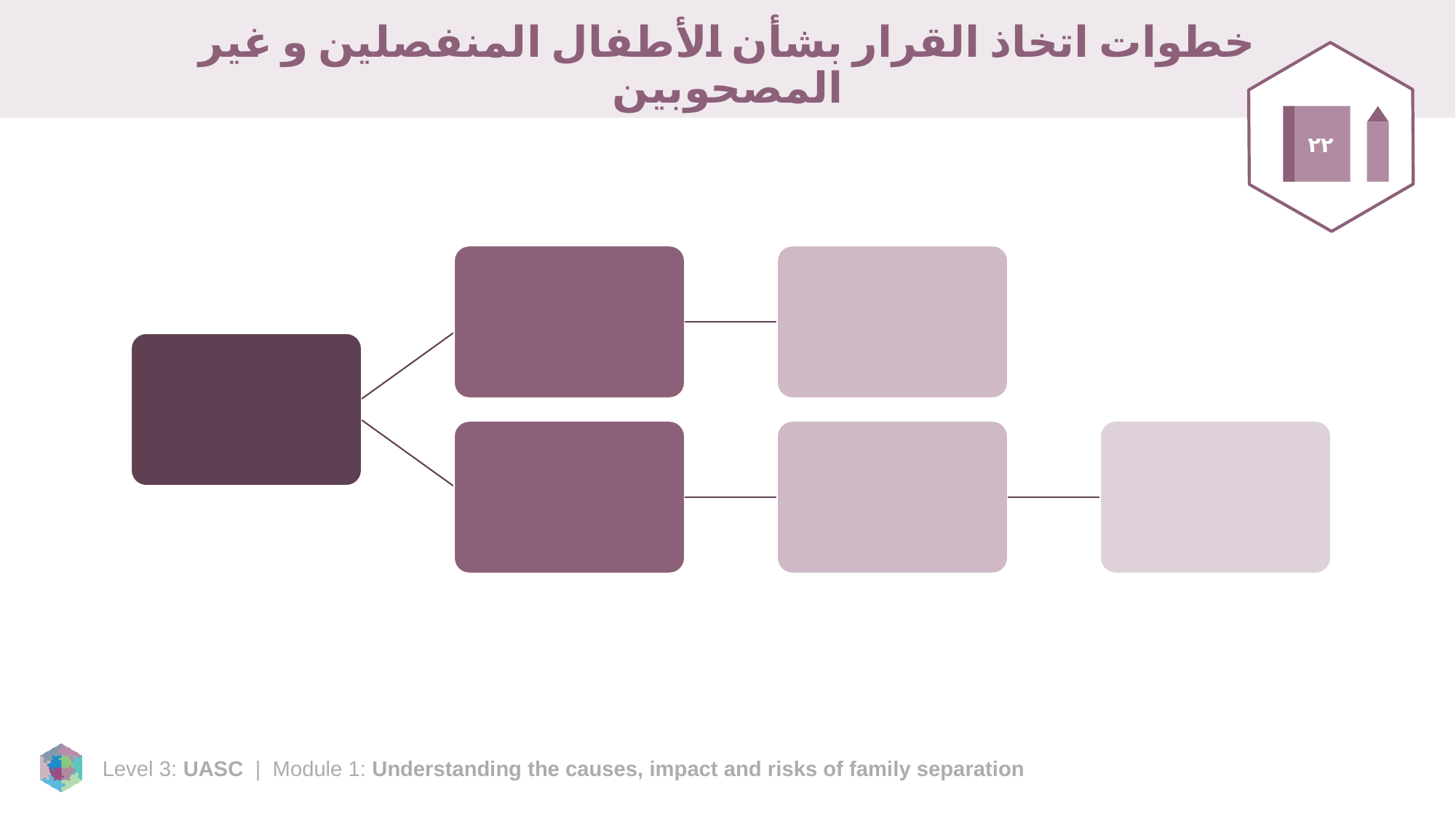

# خطوات اتخاذ القرار بشأن الأطفال المنفصلين و غير المصحوبين

٢٢